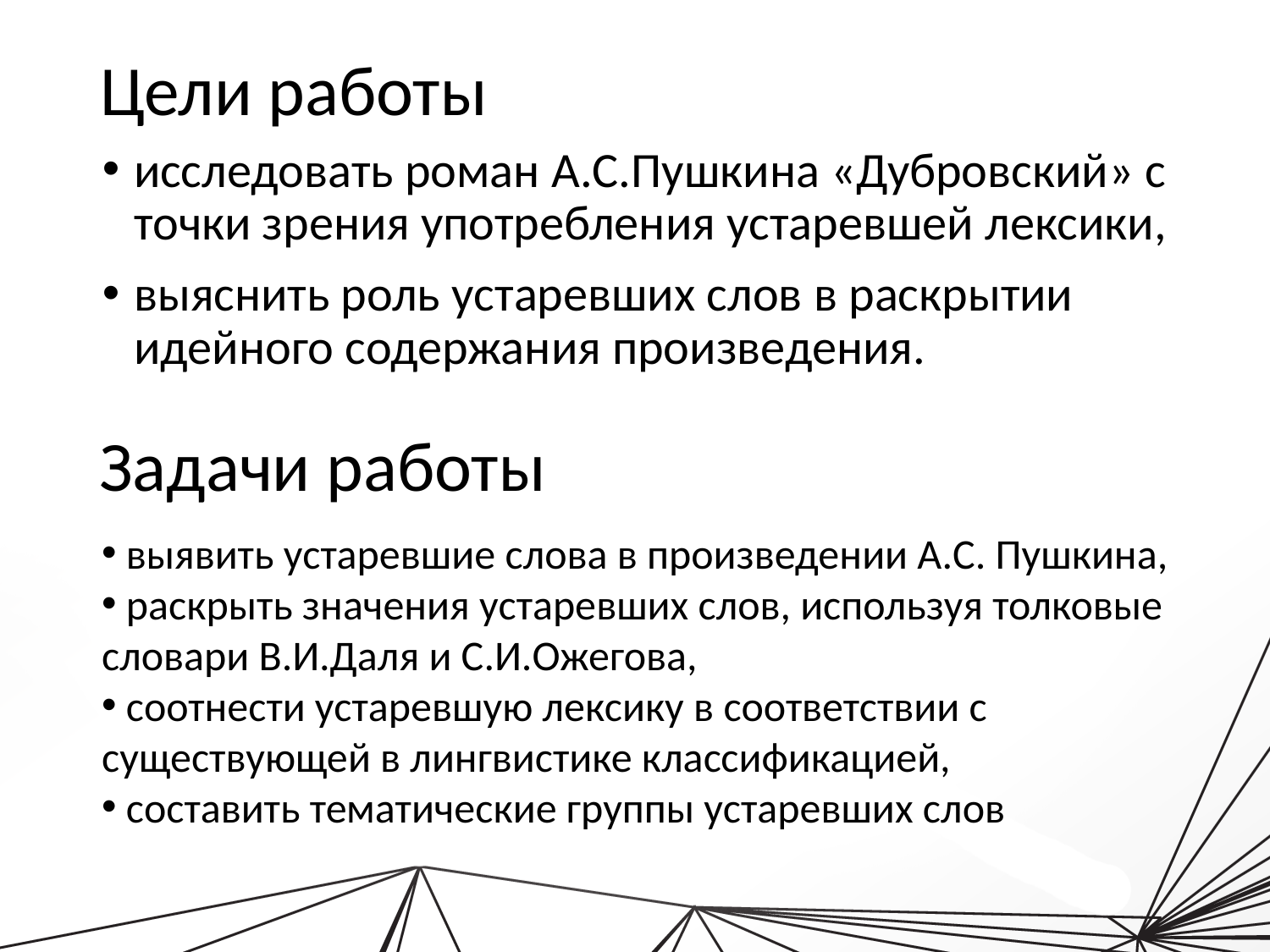

# Цели работы
исследовать роман А.С.Пушкина «Дубровский» с точки зрения употребления устаревшей лексики,
выяснить роль устаревших слов в раскрытии идейного содержания произведения.

Задачи работы
 выявить устаревшие слова в произведении А.С. Пушкина,
 раскрыть значения устаревших слов, используя толковые словари В.И.Даля и С.И.Ожегова,
 соотнести устаревшую лексику в соответствии с существующей в лингвистике классификацией,
 составить тематические группы устаревших слов